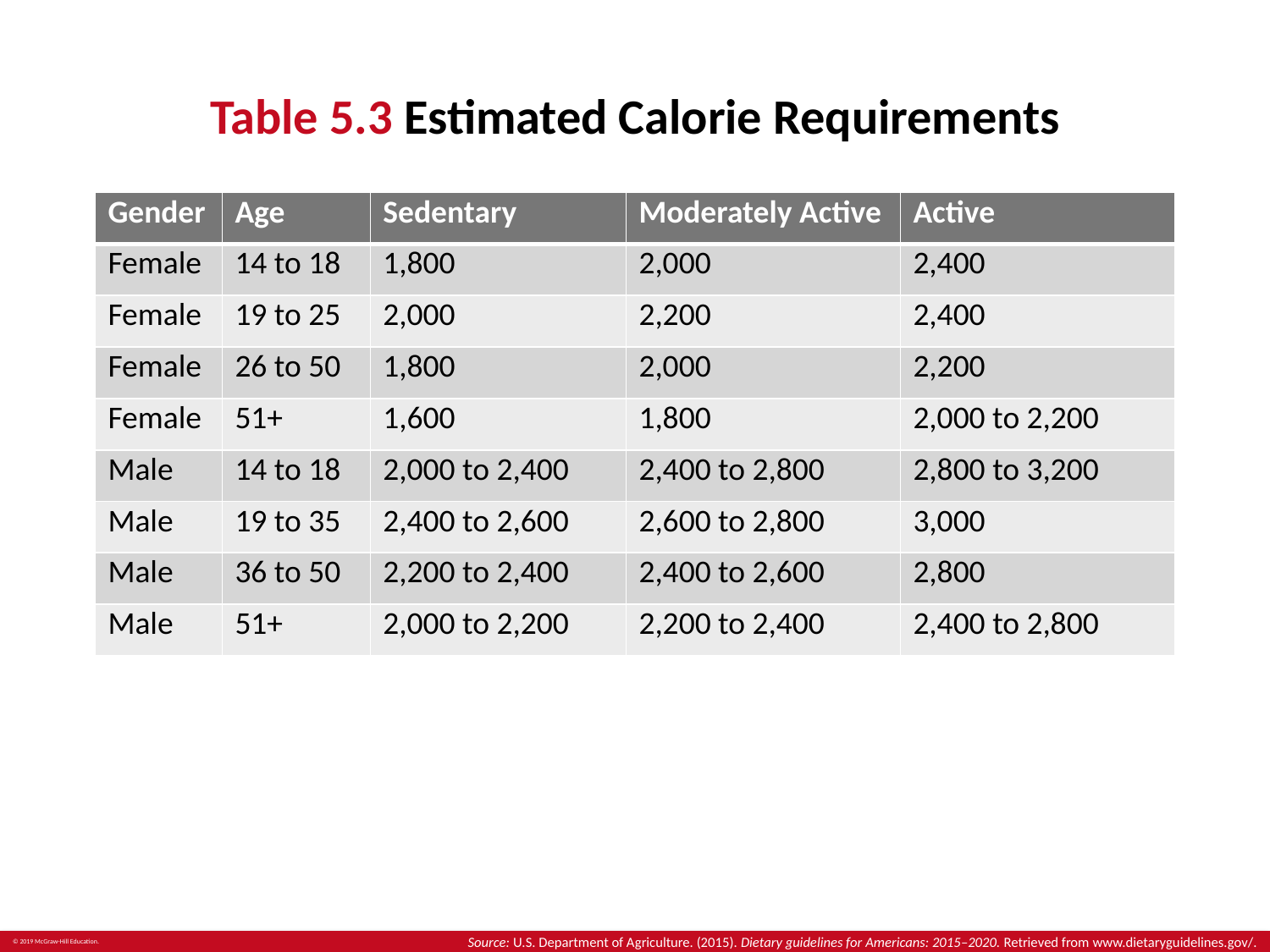

# Table 5.3 Estimated Calorie Requirements
| Gender | Age | Sedentary | Moderately Active | Active |
| --- | --- | --- | --- | --- |
| Female | 14 to 18 | 1,800 | 2,000 | 2,400 |
| Female | 19 to 25 | 2,000 | 2,200 | 2,400 |
| Female | 26 to 50 | 1,800 | 2,000 | 2,200 |
| Female | 51+ | 1,600 | 1,800 | 2,000 to 2,200 |
| Male | 14 to 18 | 2,000 to 2,400 | 2,400 to 2,800 | 2,800 to 3,200 |
| Male | 19 to 35 | 2,400 to 2,600 | 2,600 to 2,800 | 3,000 |
| Male | 36 to 50 | 2,200 to 2,400 | 2,400 to 2,600 | 2,800 |
| Male | 51+ | 2,000 to 2,200 | 2,200 to 2,400 | 2,400 to 2,800 |
Source: U.S. Department of Agriculture. (2015). Dietary guidelines for Americans: 2015–2020. Retrieved from www.dietaryguidelines.gov/.